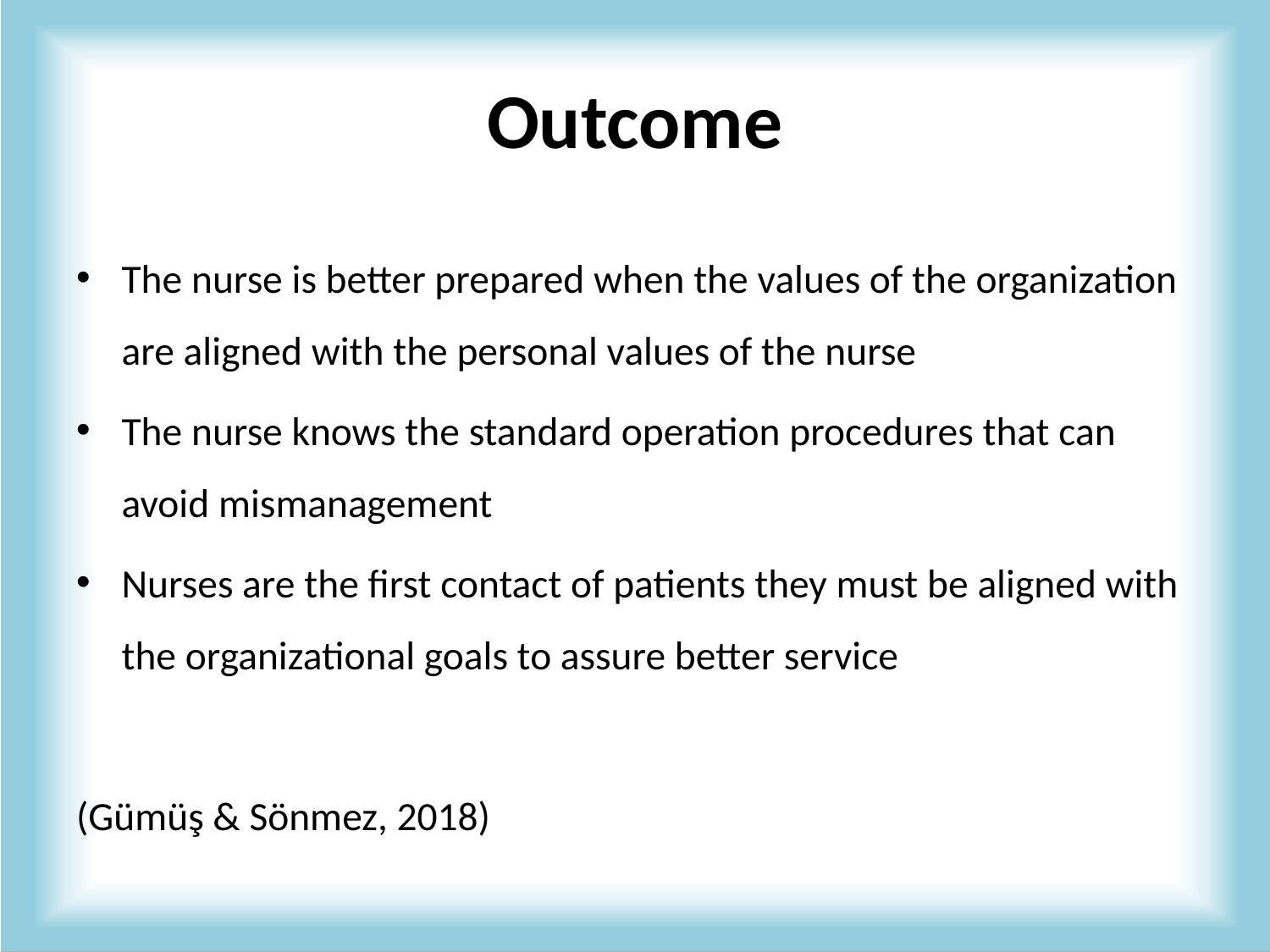

# Outcome
The nurse is better prepared when the values of the organization are aligned with the personal values of the nurse
The nurse knows the standard operation procedures that can avoid mismanagement
Nurses are the first contact of patients they must be aligned with the organizational goals to assure better service

(Gümüş & Sönmez, 2018)